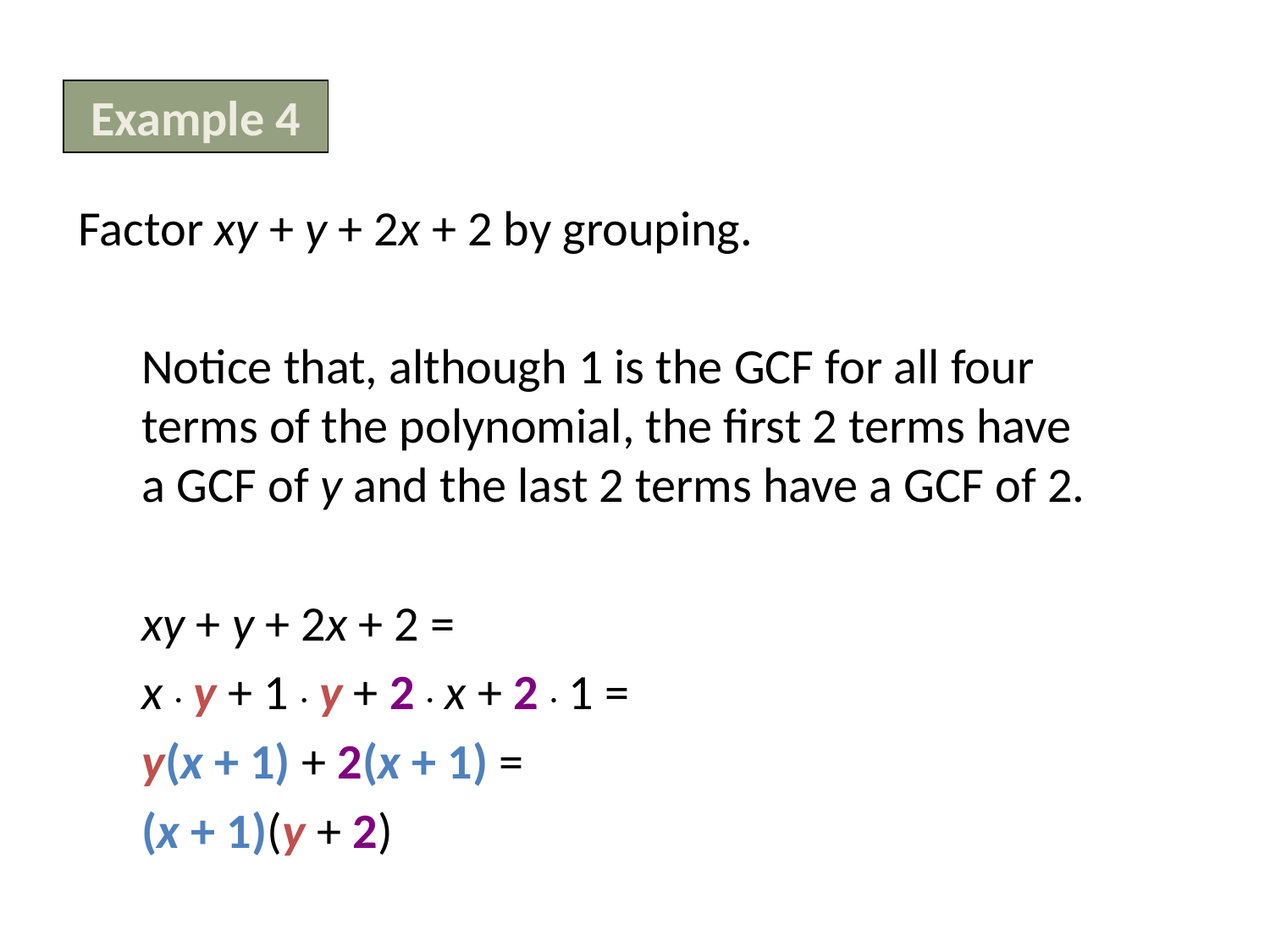

Example 4
Factor xy + y + 2x + 2 by grouping.

Notice that, although 1 is the GCF for all four terms of the polynomial, the first 2 terms have a GCF of y and the last 2 terms have a GCF of 2.

xy + y + 2x + 2 =
x · y + 1 · y + 2 · x + 2 · 1 =
y(x + 1) + 2(x + 1) =
(x + 1)(y + 2)